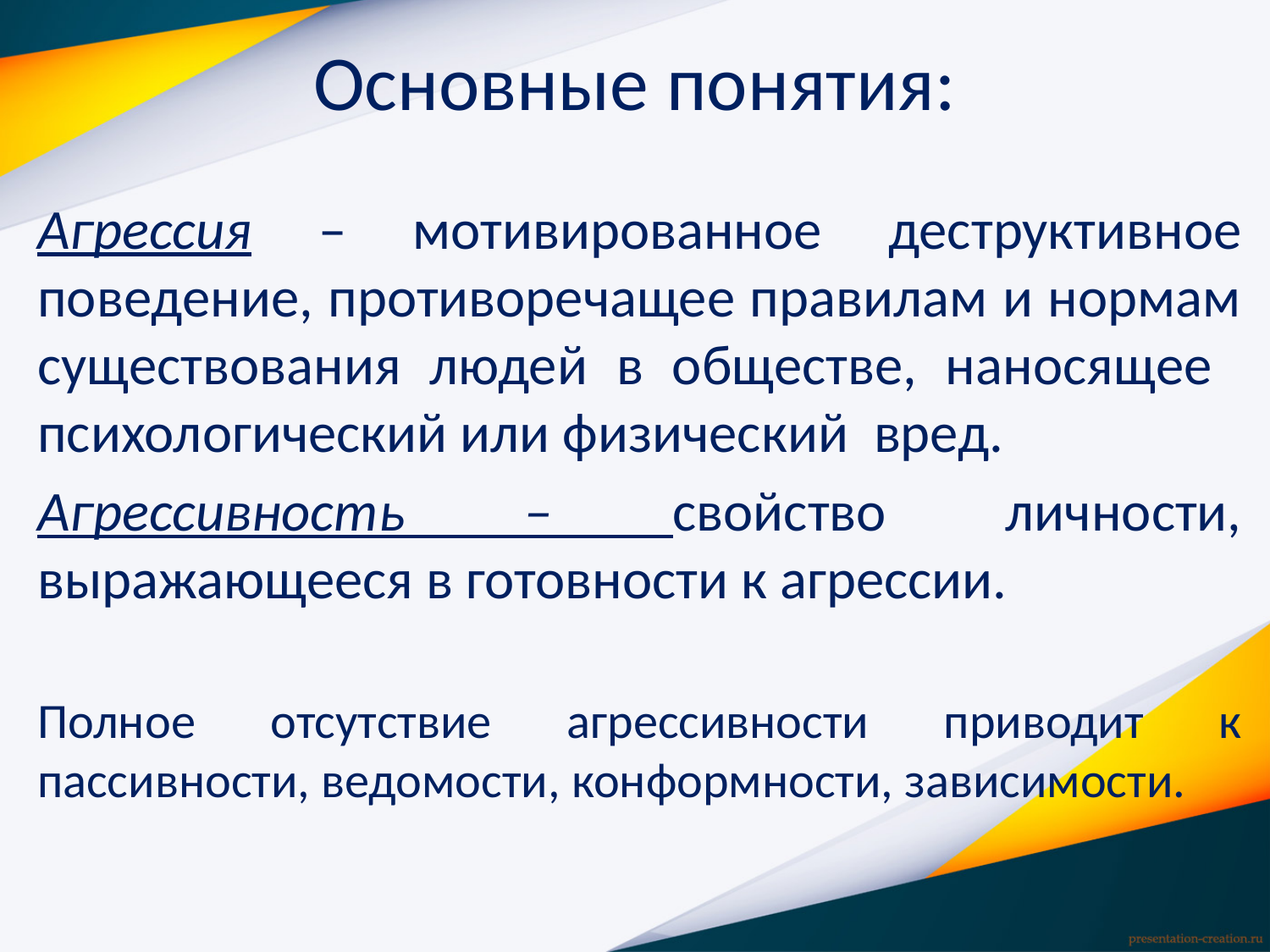

# Основные понятия:
Агрессия – мотивированное деструктивное поведение, противоречащее правилам и нормам существования людей в обществе, наносящее  психологический или физический  вред.
Агрессивность – свойство личности, выражающееся в готовности к агрессии.

Полное отсутствие агрессивности приводит к пассивности, ведомости, конформности, зависимости.